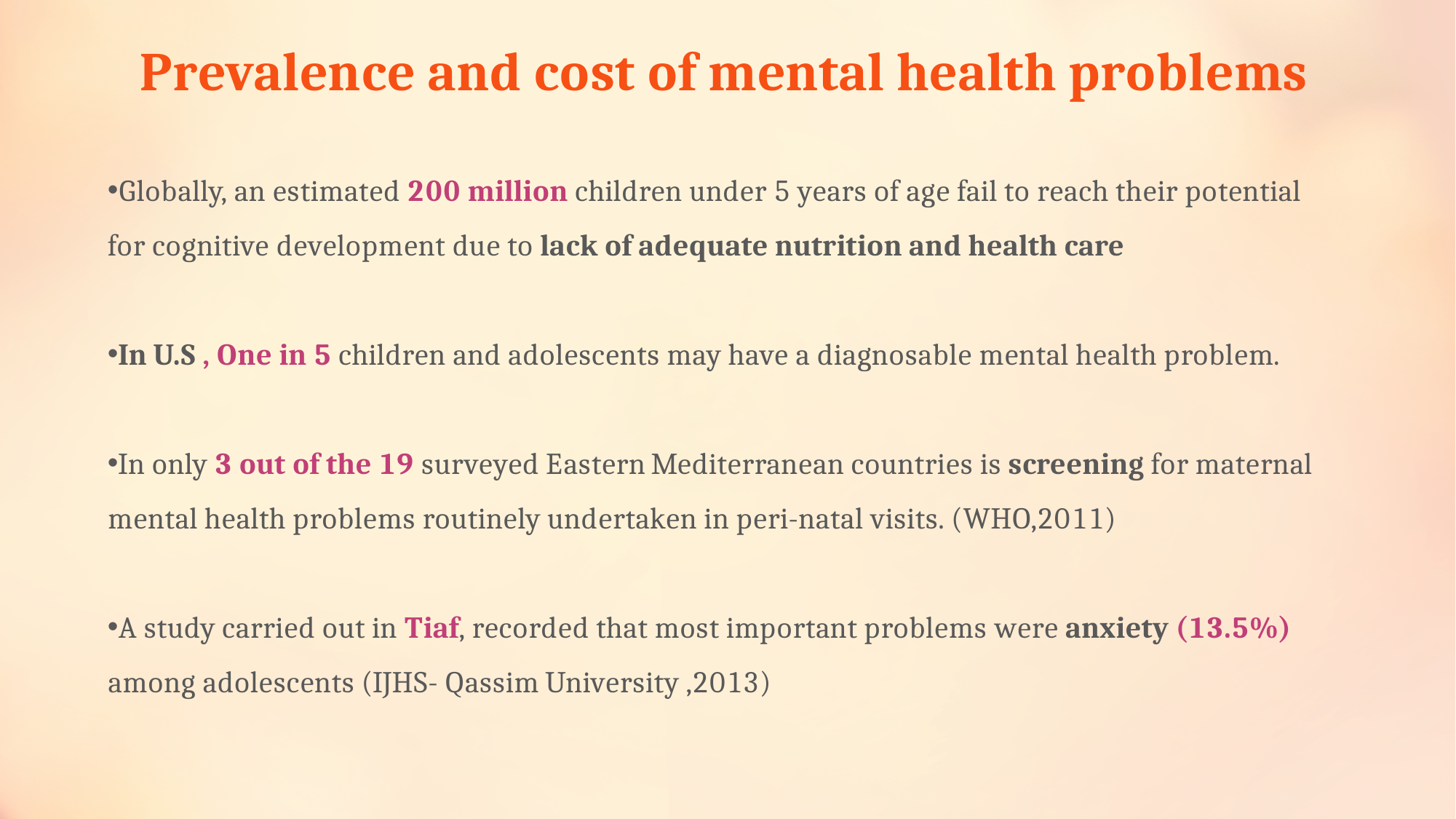

# Prevalence and cost of mental health problems
Globally, an estimated 200 million children under 5 years of age fail to reach their potential for cognitive development due to lack of adequate nutrition and health care

In U.S , One in 5 children and adolescents may have a diagnosable mental health problem.

In only 3 out of the 19 surveyed Eastern Mediterranean countries is screening for maternal mental health problems routinely undertaken in peri-natal visits. (WHO,2011)

A study carried out in Tiaf, recorded that most important problems were anxiety (13.5%) among adolescents (IJHS- Qassim University ,2013)